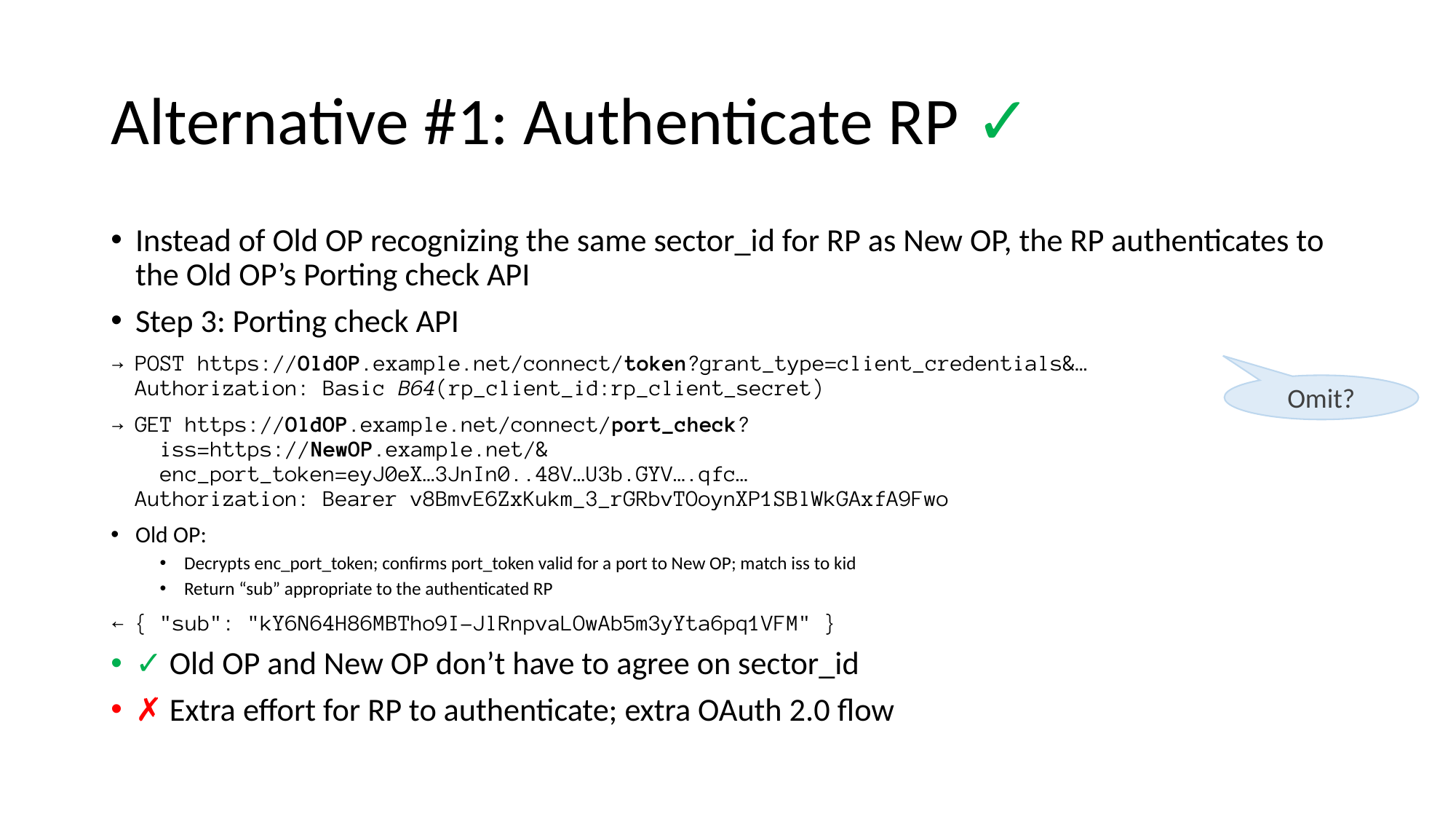

# Alternative #1: Authenticate RP ✓
Instead of Old OP recognizing the same sector_id for RP as New OP, the RP authenticates to the Old OP’s Porting check API
Step 3: Porting check API
POST https://OldOP.example.net/connect/token?grant_type=client_credentials&…
Authorization: Basic B64(rp_client_id:rp_client_secret)
GET https://OldOP.example.net/connect/port_check?
  iss=https://NewOP.example.net/&
  enc_port_token=eyJ0eX…3JnIn0..48V…U3b.GYV….qfc…
Authorization: Bearer v8BmvE6ZxKukm_3_rGRbvTOoynXP1SBlWkGAxfA9Fwo
Old OP:
Decrypts enc_port_token; confirms port_token valid for a port to New OP; match iss to kid
Return “sub” appropriate to the authenticated RP
{ "sub": "kY6N64H86MBTho9I-JlRnpvaLOwAb5m3yYta6pq1VFM" }
✓ Old OP and New OP don’t have to agree on sector_id
✗ Extra effort for RP to authenticate; extra OAuth 2.0 flow
Omit?